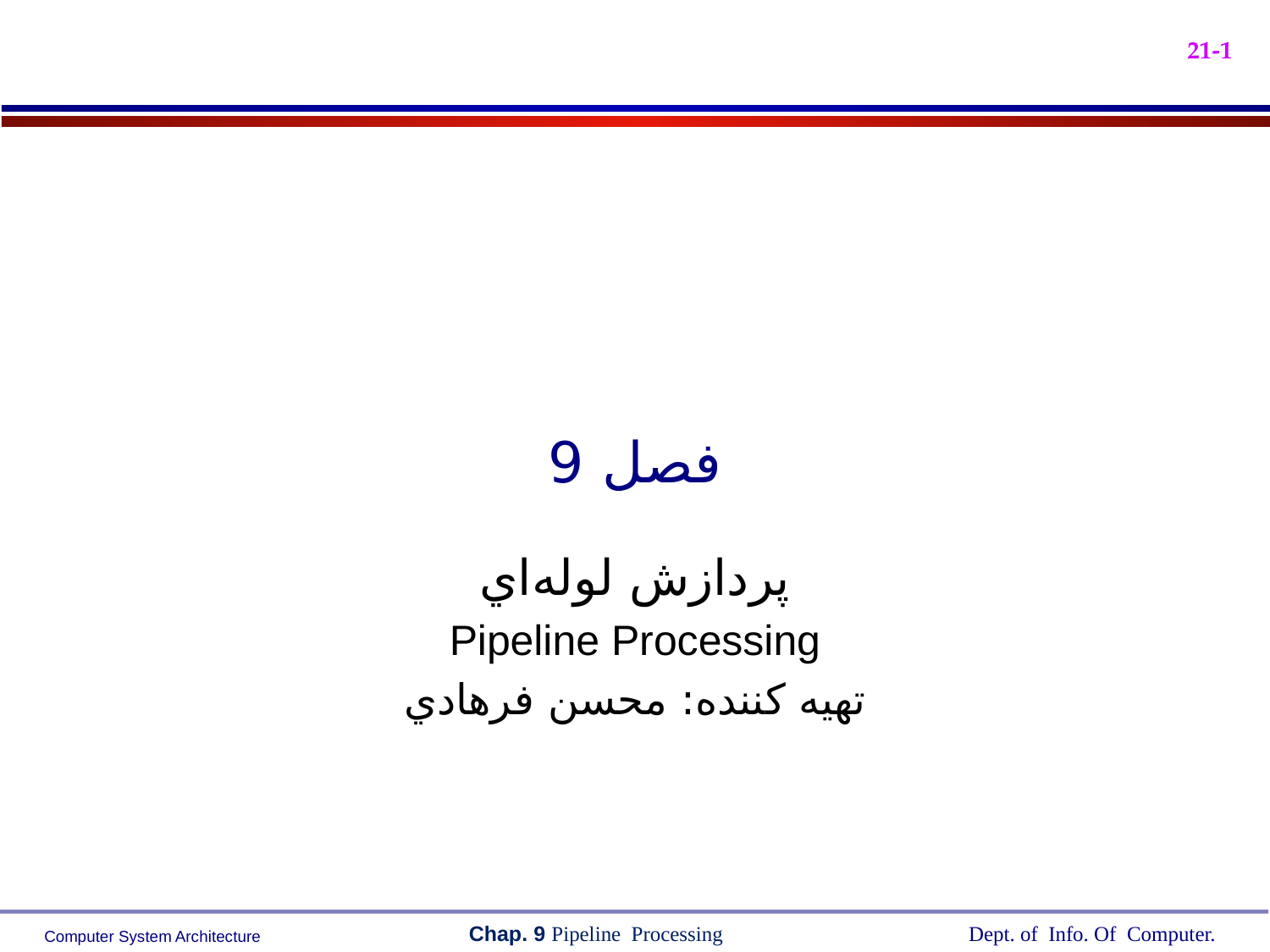

# فصل 9
پردازش لوله‌اي
Pipeline Processing
تهيه کننده: محسن فرهادي